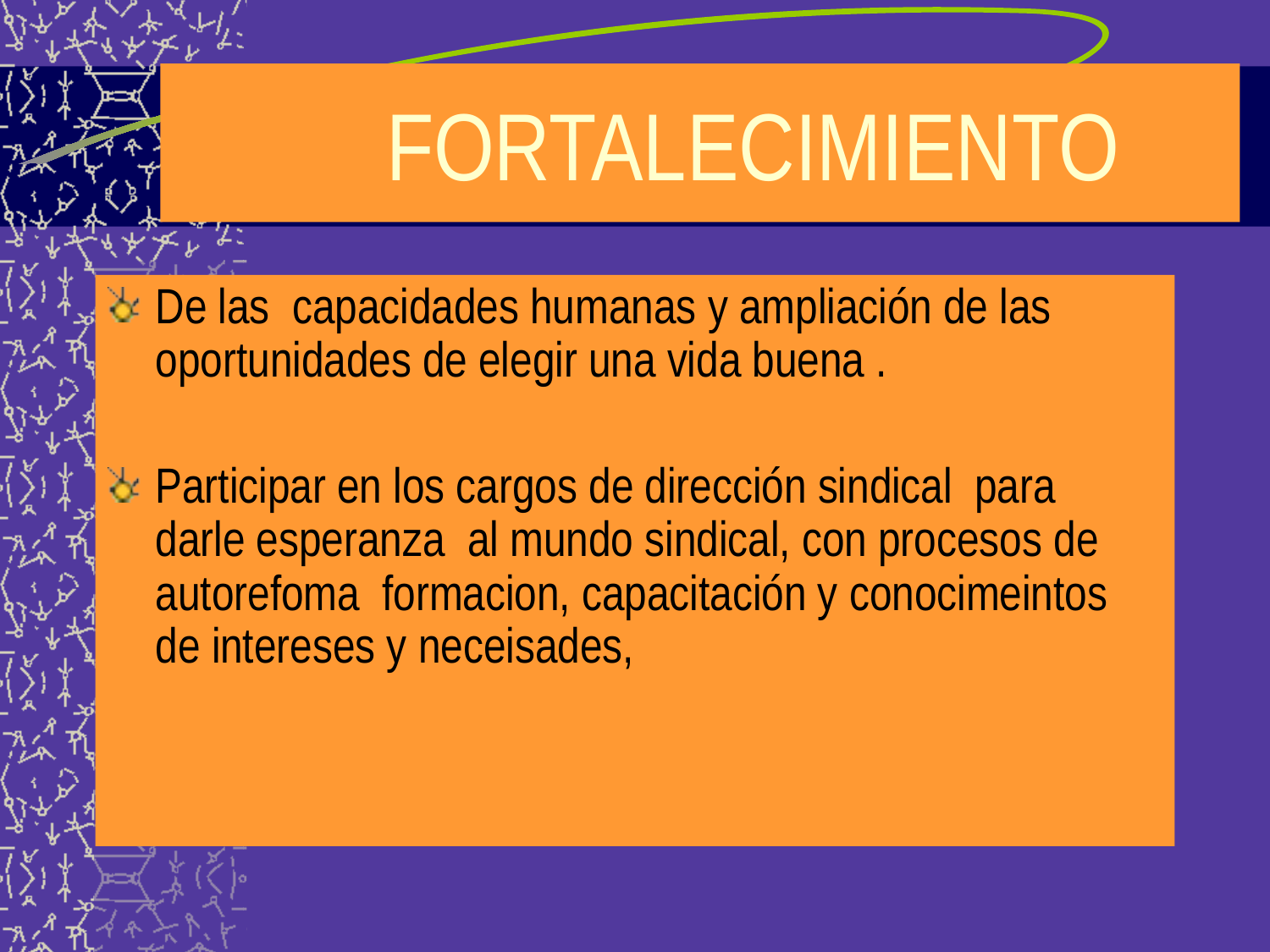

# FORTALECIMIENTO
De las  capacidades humanas y ampliación de las oportunidades de elegir una vida buena .

Participar en los cargos de dirección sindical  para  darle esperanza  al mundo sindical, con procesos de autorefoma  formacion, capacitación y conocimeintos  de intereses y neceisades,